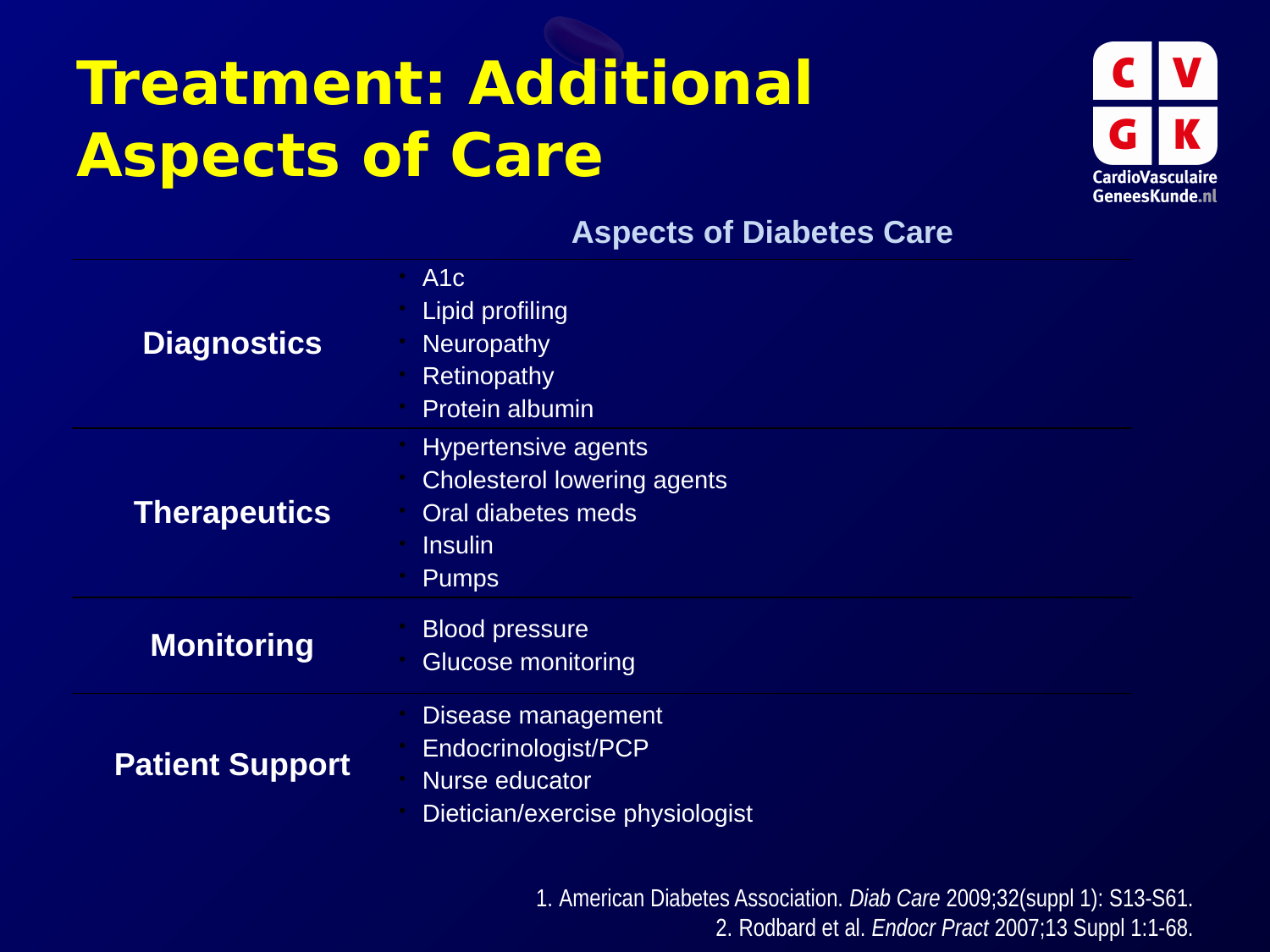

Treatment: Additional Aspects of Care

|  | Aspects of Diabetes Care |
| --- | --- |
| Diagnostics | A1c Lipid profiling Neuropathy Retinopathy Protein albumin |
| Therapeutics | Hypertensive agents Cholesterol lowering agents Oral diabetes meds Insulin Pumps |
| Monitoring | Blood pressure Glucose monitoring |
| Patient Support | Disease management Endocrinologist/PCP Nurse educator Dietician/exercise physiologist |
American Diabetes Association. Diab Care 2009;32(suppl 1): S13-S61.
Rodbard et al. Endocr Pract 2007;13 Suppl 1:1-68.